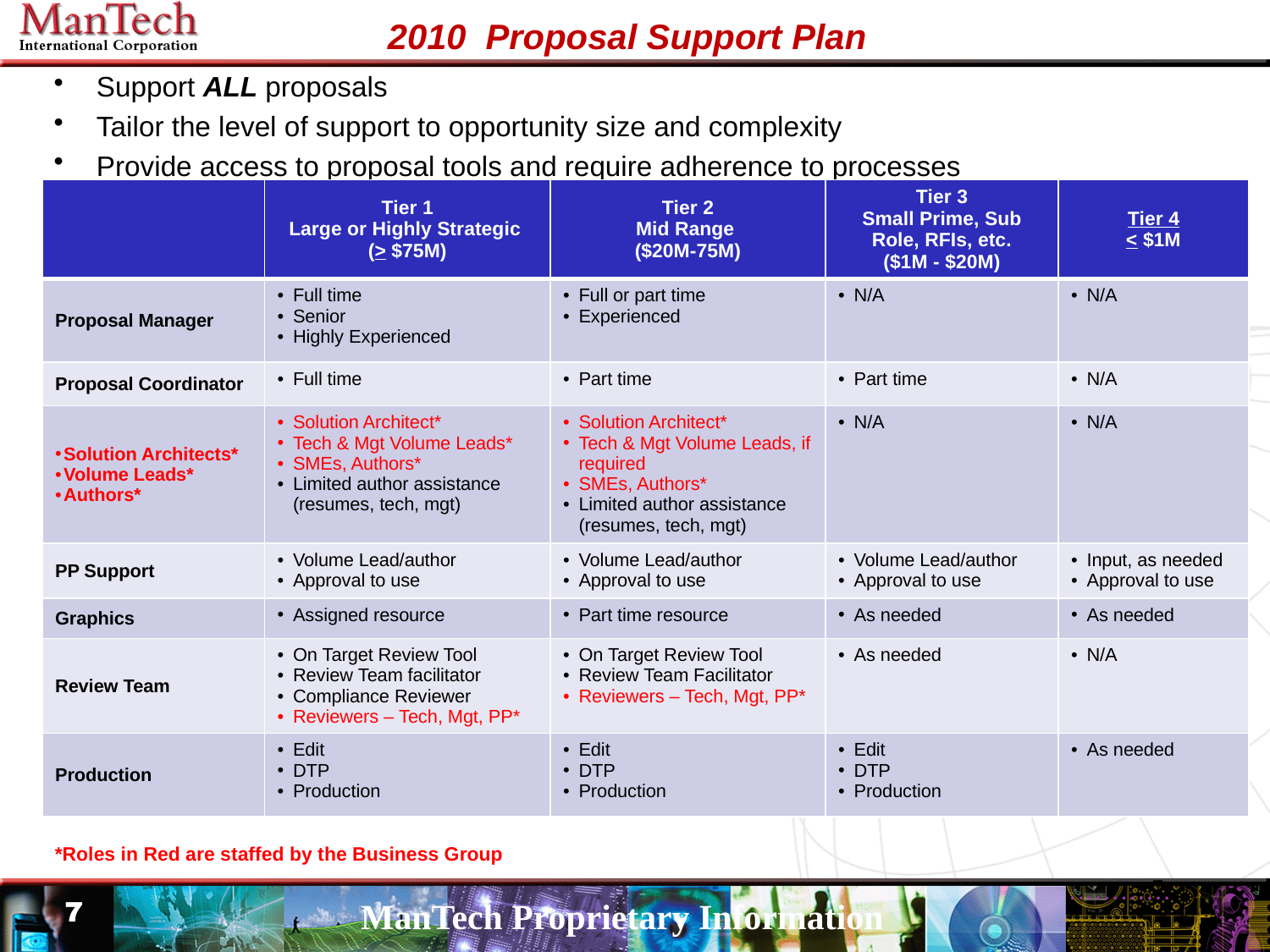

# 2010  Proposal Support Plan
Support ALL proposals
Tailor the level of support to opportunity size and complexity
Provide access to proposal tools and require adherence to processes

|  | Tier 1 Large or Highly Strategic (> $75M) | Tier 2 Mid Range ($20M-75M) | Tier 3 Small Prime, Sub Role, RFIs, etc. ($1M - $20M) | Tier 4 < $1M |
| --- | --- | --- | --- | --- |
| Proposal Manager | Full time Senior Highly Experienced | Full or part time Experienced | N/A | N/A |
| Proposal Coordinator | Full time | Part time | Part time | N/A |
| Solution Architects\* Volume Leads\* Authors\* | Solution Architect\* Tech & Mgt Volume Leads\* SMEs, Authors\* Limited author assistance (resumes, tech, mgt) | Solution Architect\* Tech & Mgt Volume Leads, if required SMEs, Authors\* Limited author assistance (resumes, tech, mgt) | N/A | N/A |
| PP Support | Volume Lead/author Approval to use | Volume Lead/author Approval to use | Volume Lead/author Approval to use | Input, as needed Approval to use |
| Graphics | Assigned resource | Part time resource | As needed | As needed |
| Review Team | On Target Review Tool Review Team facilitator Compliance Reviewer Reviewers – Tech, Mgt, PP\* | On Target Review Tool Review Team Facilitator Reviewers – Tech, Mgt, PP\* | As needed | N/A |
| Production | Edit DTP Production | Edit DTP Production | Edit DTP Production | As needed |
*Roles in Red are staffed by the Business Group
7
ManTech Proprietary Information